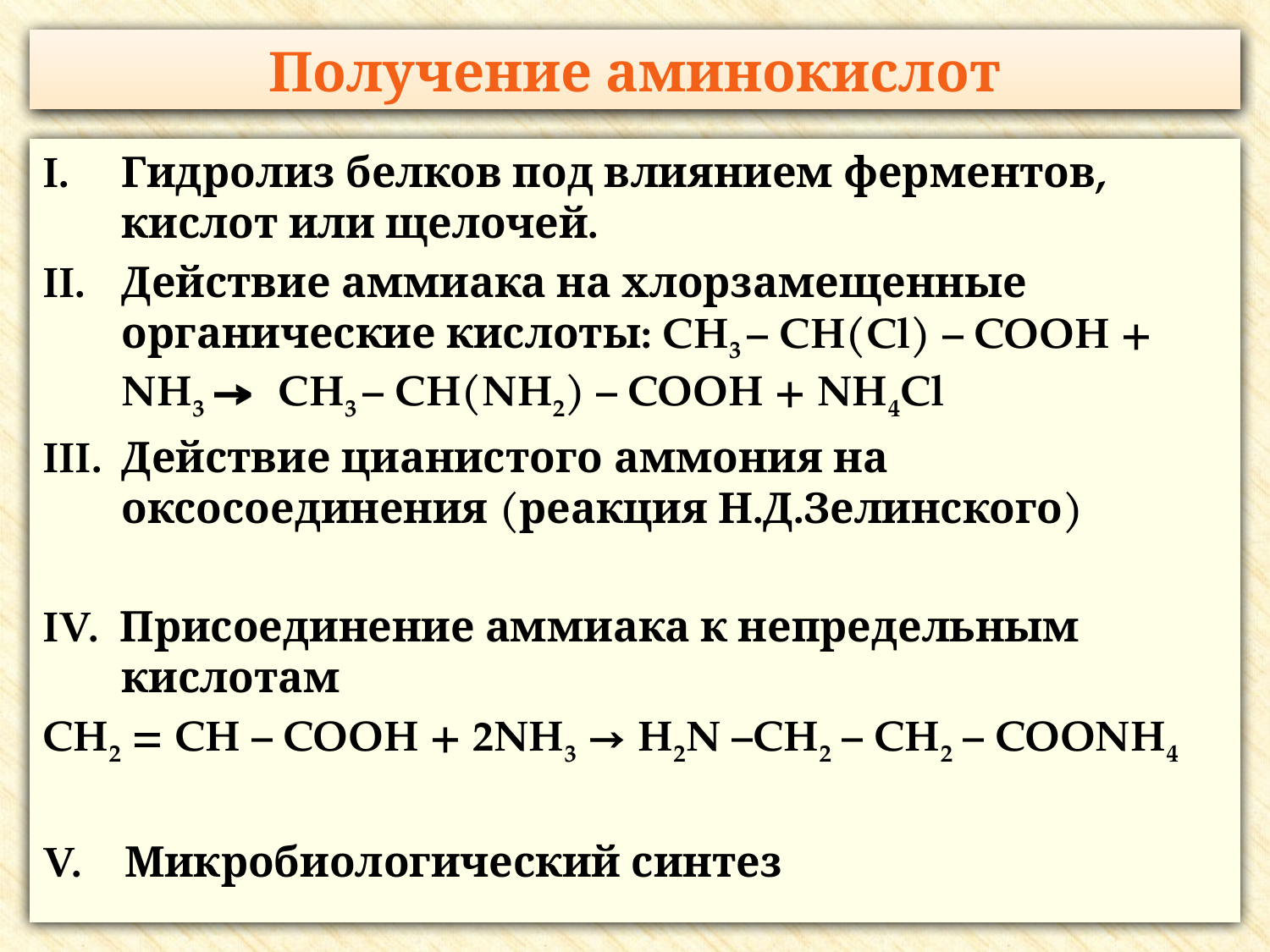

# Получение аминокислот
Гидролиз белков под влиянием ферментов, кислот или щелочей.
Действие аммиака на хлорзамещенные органические кислоты: CH3 – CH(Cl) – COOH + NH3 →  CH3 – CH(NH2) – COOH + NH4Cl
Действие цианистого аммония на оксосоединения (реакция Н.Д.Зелинского)

IV.  Присоединение аммиака к непредельным кислотам
CH2 = CH – COOH + 2NH3 → H2N –CH2 – CH2 – COONH4

V.    Микробиологический синтез